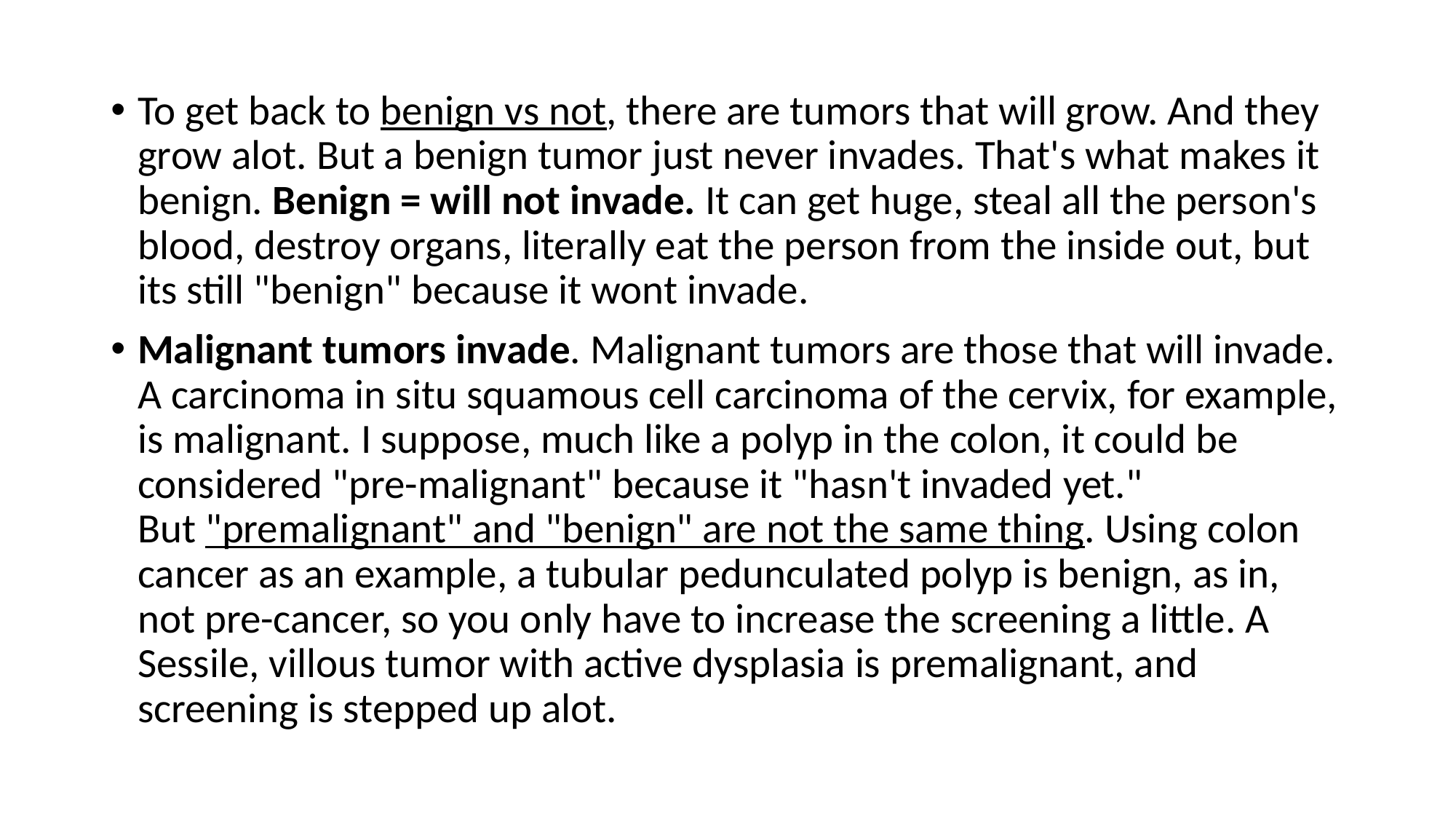

To get back to benign vs not, there are tumors that will grow. And they grow alot. But a benign tumor just never invades. That's what makes it benign. Benign = will not invade. It can get huge, steal all the person's blood, destroy organs, literally eat the person from the inside out, but its still "benign" because it wont invade.
Malignant tumors invade. Malignant tumors are those that will invade. A carcinoma in situ squamous cell carcinoma of the cervix, for example, is malignant. I suppose, much like a polyp in the colon, it could be considered "pre-malignant" because it "hasn't invaded yet." But "premalignant" and "benign" are not the same thing. Using colon cancer as an example, a tubular pedunculated polyp is benign, as in, not pre-cancer, so you only have to increase the screening a little. A Sessile, villous tumor with active dysplasia is premalignant, and screening is stepped up alot.